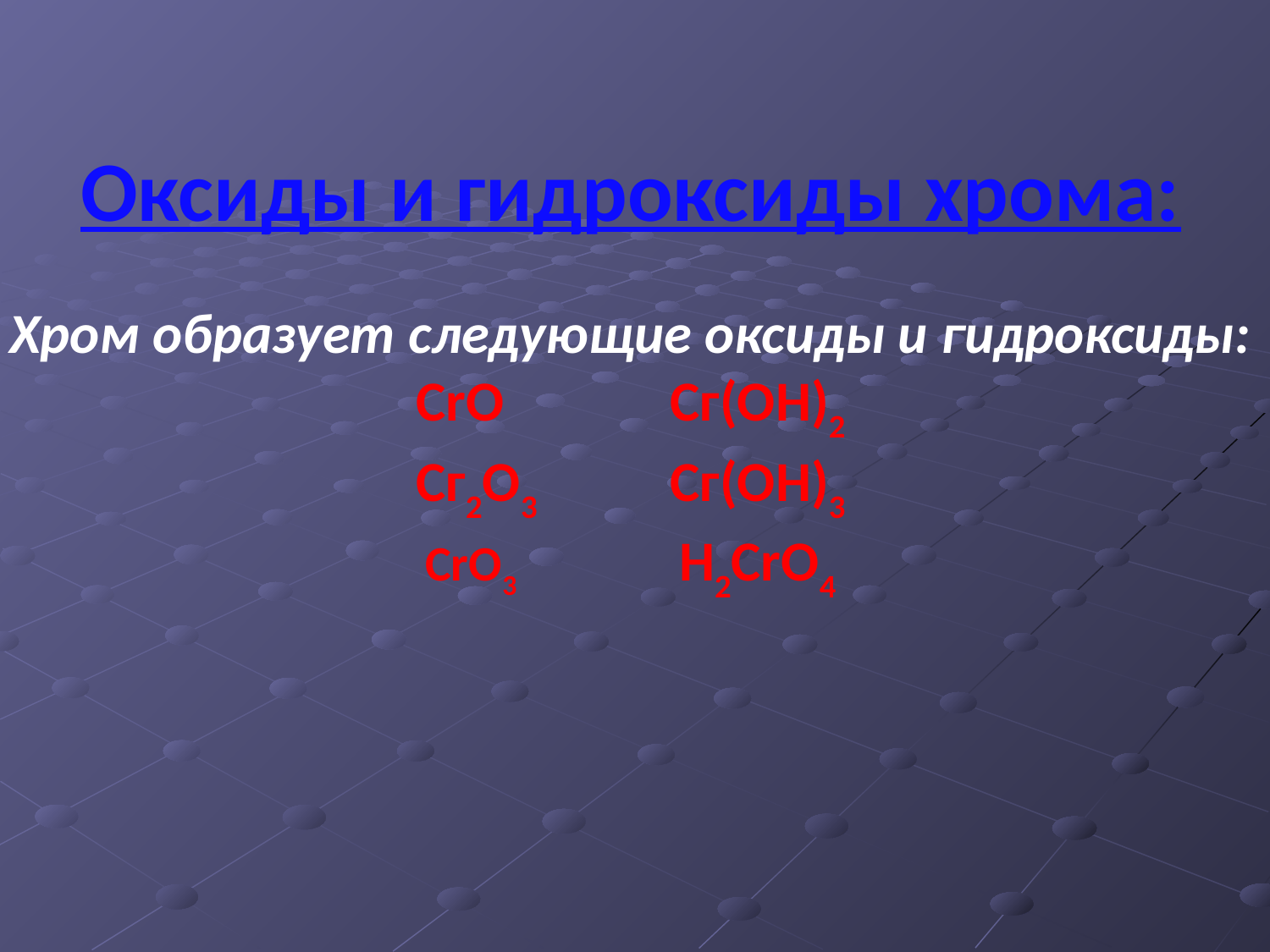

Оксиды и гидроксиды хрома:

Хром образует следующие оксиды и гидроксиды:
СrO		Сг(ОН)2
Сг2O3		Сг(ОН)3
CrO3		Н2СrO4